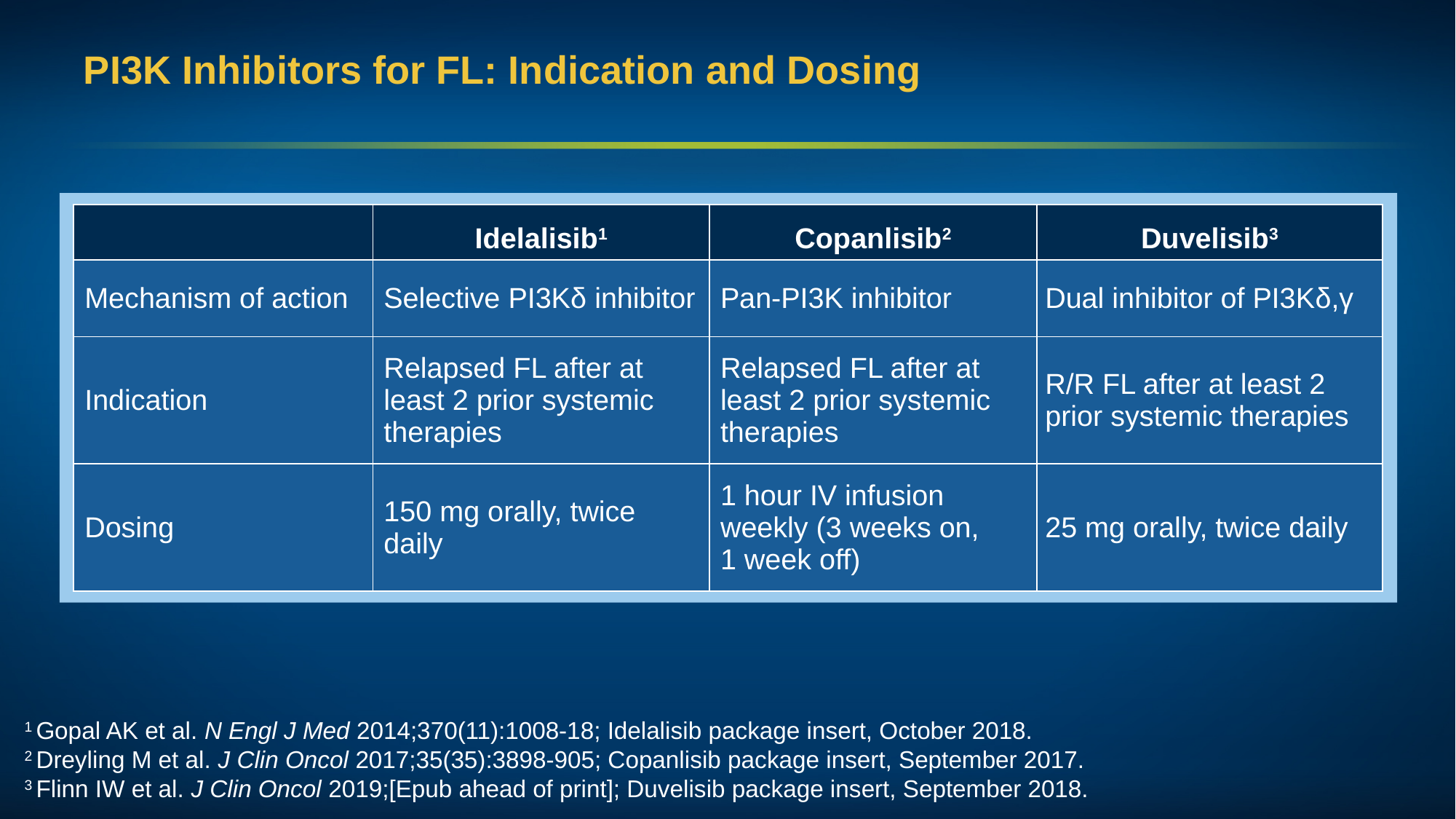

# PI3K Inhibitors for FL: Indication and Dosing

|  | Idelalisib1 | Copanlisib2 | Duvelisib3 |
| --- | --- | --- | --- |
| Mechanism of action | Selective PI3Kδ inhibitor | Pan-PI3K inhibitor | Dual inhibitor of PI3Kδ,γ |
| Indication | Relapsed FL after at least 2 prior systemic therapies | Relapsed FL after at least 2 prior systemic therapies | R/R FL after at least 2 prior systemic therapies |
| Dosing | 150 mg orally, twice daily | 1 hour IV infusion weekly (3 weeks on, 1 week off) | 25 mg orally, twice daily |
1 Gopal AK et al. N Engl J Med 2014;370(11):1008-18; Idelalisib package insert, October 2018.
2 Dreyling M et al. J Clin Oncol 2017;35(35):3898-905; Copanlisib package insert, September 2017.
3 Flinn IW et al. J Clin Oncol 2019;[Epub ahead of print]; Duvelisib package insert, September 2018.